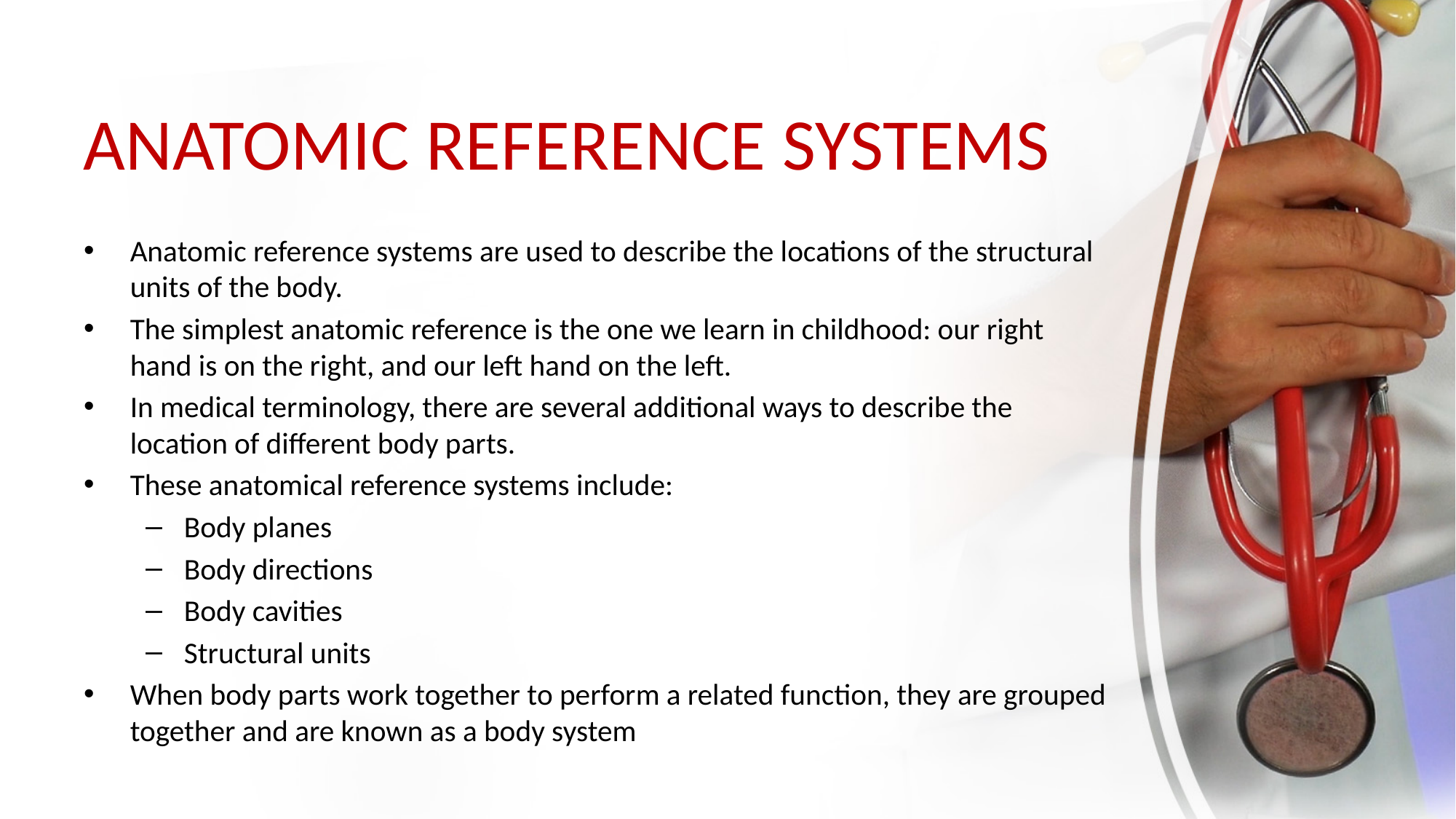

# ANATOMIC REFERENCE SYSTEMS
Anatomic reference systems are used to describe the locations of the structural units of the body.
The simplest anatomic reference is the one we learn in childhood: our right hand is on the right, and our left hand on the left.
In medical terminology, there are several additional ways to describe the location of different body parts.
These anatomical reference systems include:
Body planes
Body directions
Body cavities
Structural units
When body parts work together to perform a related function, they are grouped together and are known as a body system